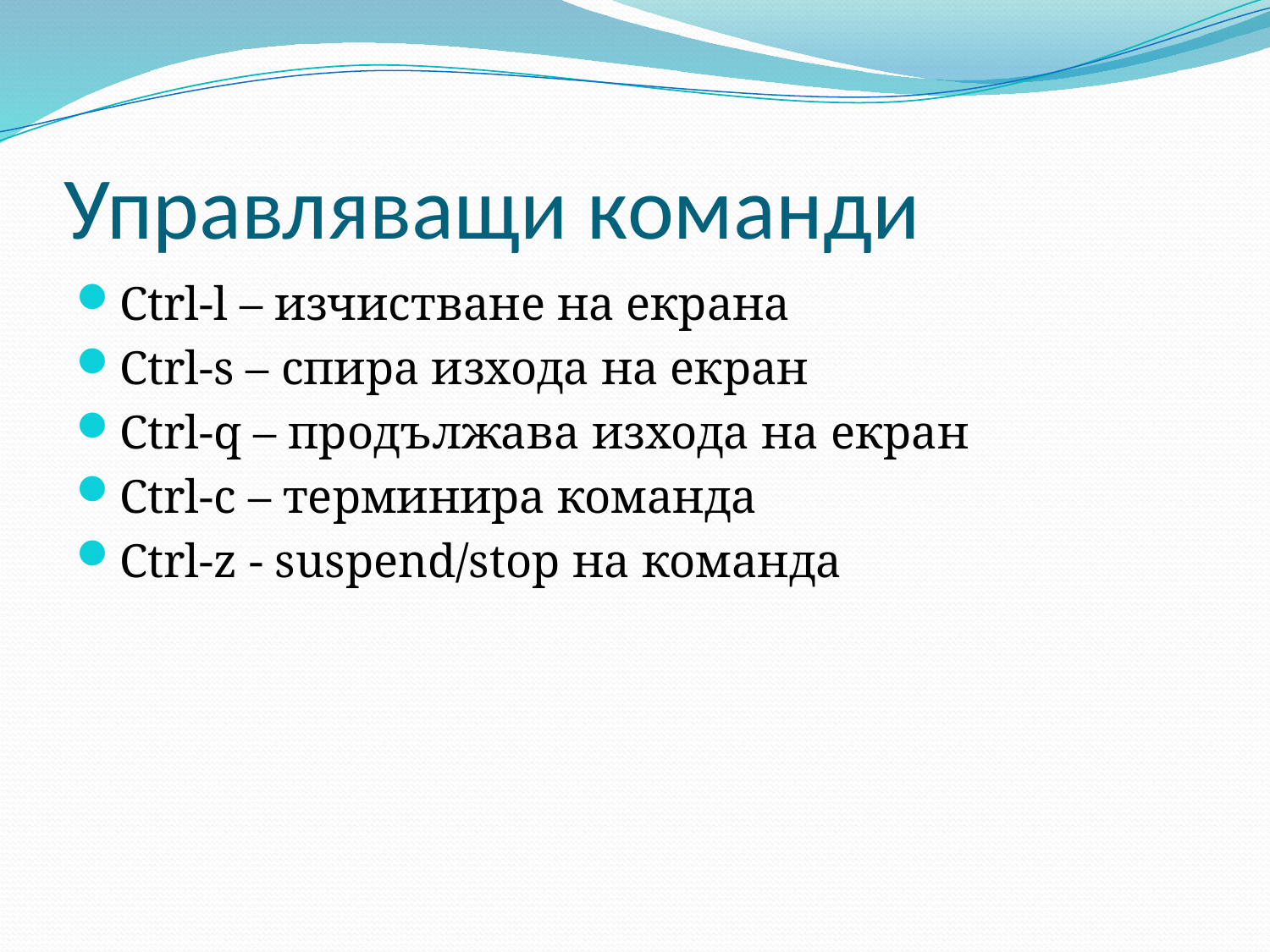

# Управляващи команди
Ctrl-l – изчистване на екрана
Ctrl-s – спира изхода на екран
Ctrl-q – продължава изхода на екран
Ctrl-c – терминира команда
Ctrl-z - suspend/stop на команда